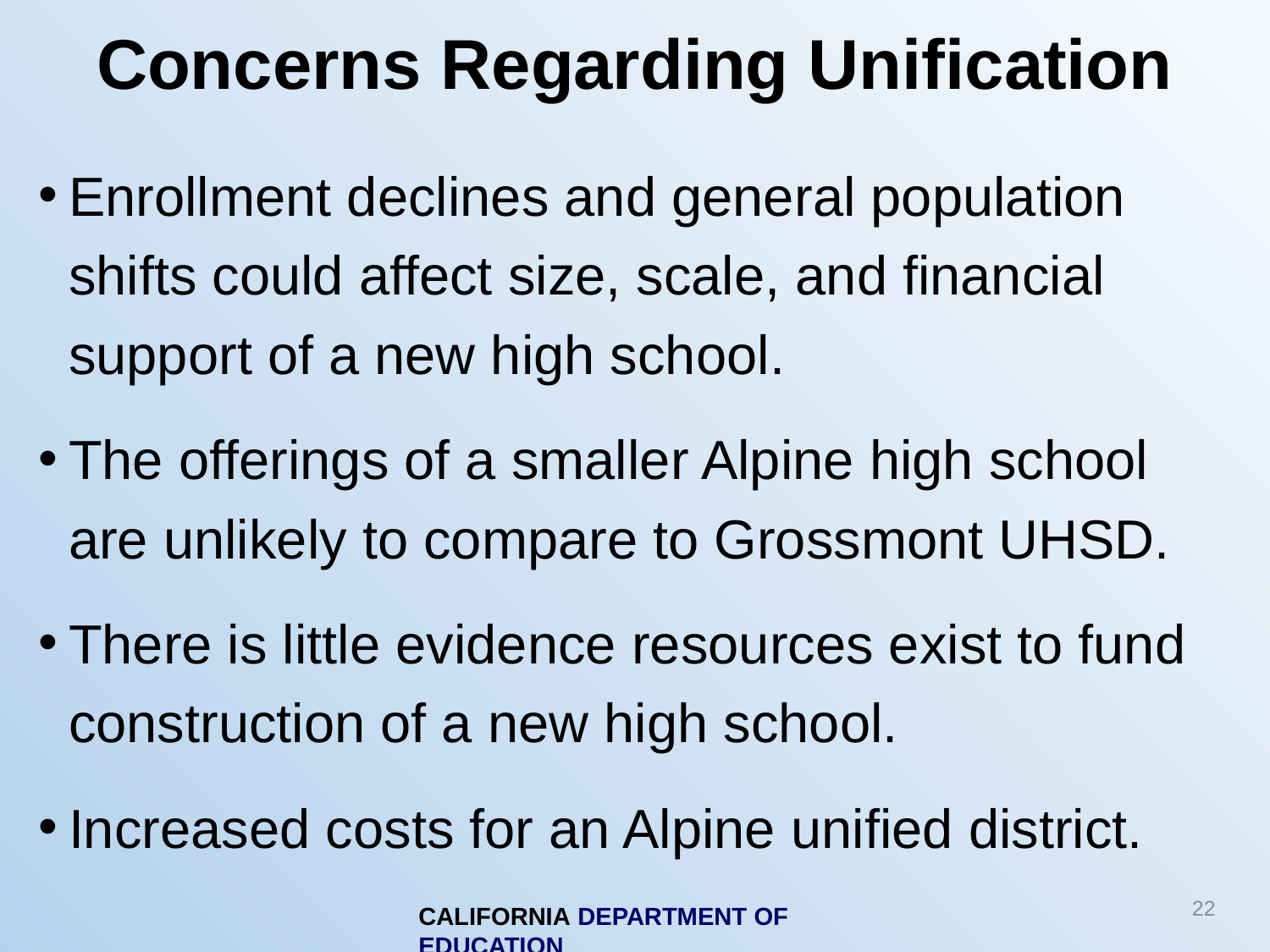

# Concerns Regarding Unification
Enrollment declines and general population shifts could affect size, scale, and financial support of a new high school.
The offerings of a smaller Alpine high school are unlikely to compare to Grossmont UHSD.
There is little evidence resources exist to fund construction of a new high school.
Increased costs for an Alpine unified district.

22